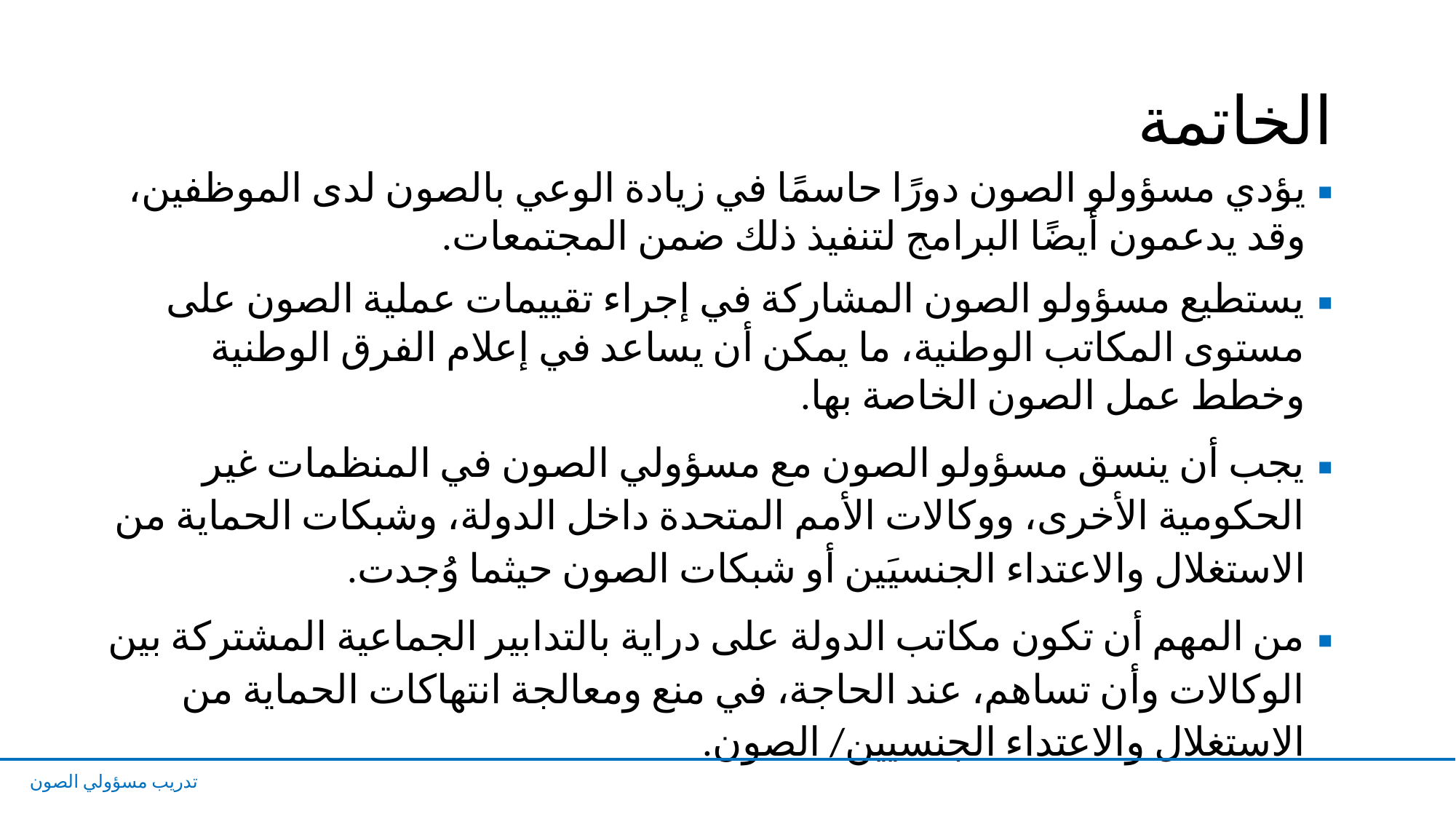

# الخاتمة
يؤدي مسؤولو الصون دورًا حاسمًا في زيادة الوعي بالصون لدى الموظفين، وقد يدعمون أيضًا البرامج لتنفيذ ذلك ضمن المجتمعات.
يستطيع مسؤولو الصون المشاركة في إجراء تقييمات عملية الصون على مستوى المكاتب الوطنية، ما يمكن أن يساعد في إعلام الفرق الوطنية وخطط عمل الصون الخاصة بها.
يجب أن ينسق مسؤولو الصون مع مسؤولي الصون في المنظمات غير الحكومية الأخرى، ووكالات الأمم المتحدة داخل الدولة، وشبكات الحماية من الاستغلال والاعتداء الجنسيَين أو شبكات الصون حيثما وُجدت.
من المهم أن تكون مكاتب الدولة على دراية بالتدابير الجماعية المشتركة بين الوكالات وأن تساهم، عند الحاجة، في منع ومعالجة انتهاكات الحماية من الاستغلال والاعتداء الجنسيين/ الصون.

تدريب مسؤولي الصون